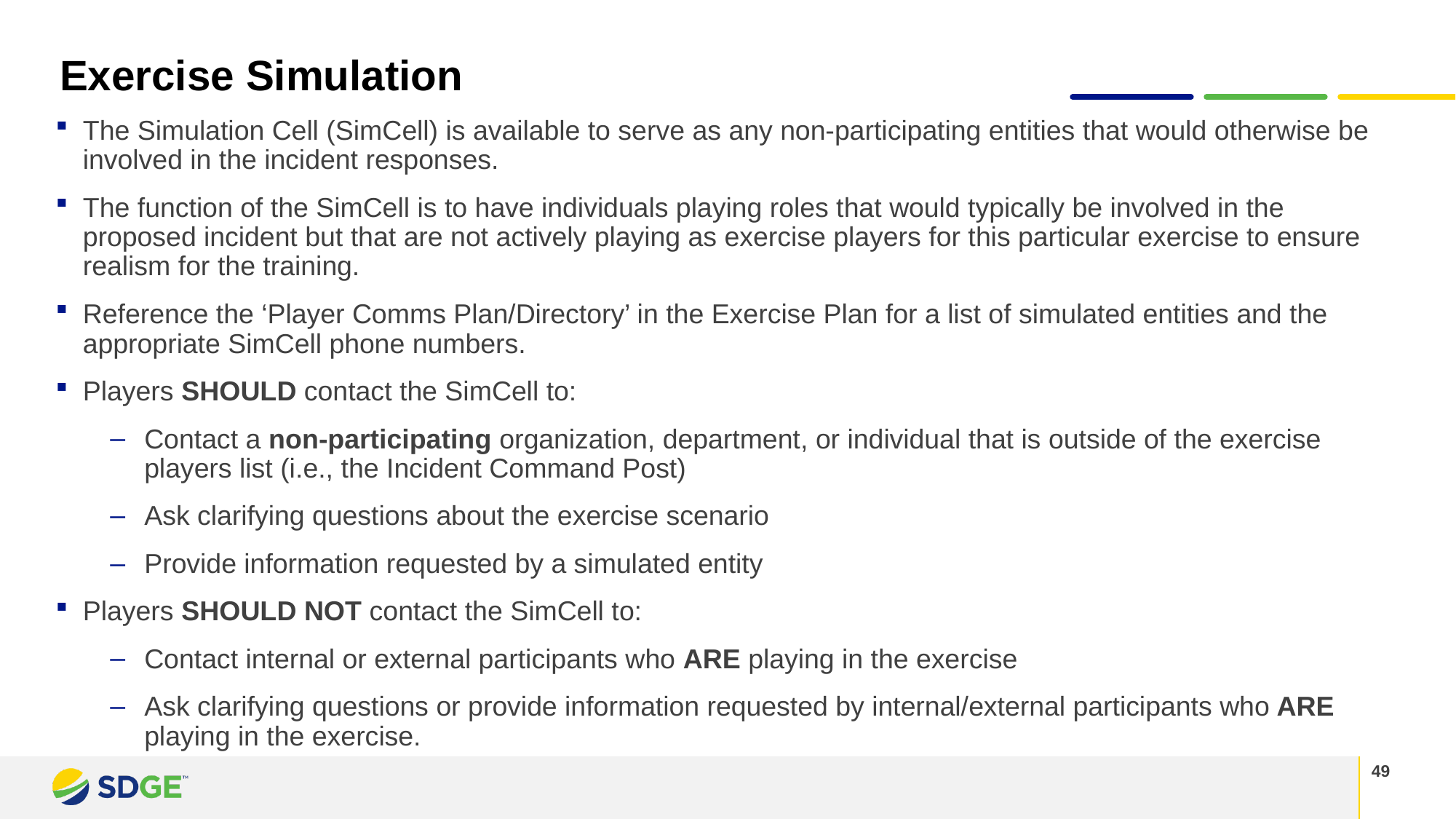

Exercise Simulation
The Simulation Cell (SimCell) is available to serve as any non-participating entities that would otherwise be involved in the incident responses.
The function of the SimCell is to have individuals playing roles that would typically be involved in the proposed incident but that are not actively playing as exercise players for this particular exercise to ensure realism for the training.
Reference the ‘Player Comms Plan/Directory’ in the Exercise Plan for a list of simulated entities and the appropriate SimCell phone numbers.
Players SHOULD contact the SimCell to:
Contact a non-participating organization, department, or individual that is outside of the exercise players list (i.e., the Incident Command Post)
Ask clarifying questions about the exercise scenario
Provide information requested by a simulated entity
Players SHOULD NOT contact the SimCell to:
Contact internal or external participants who ARE playing in the exercise
Ask clarifying questions or provide information requested by internal/external participants who ARE playing in the exercise.